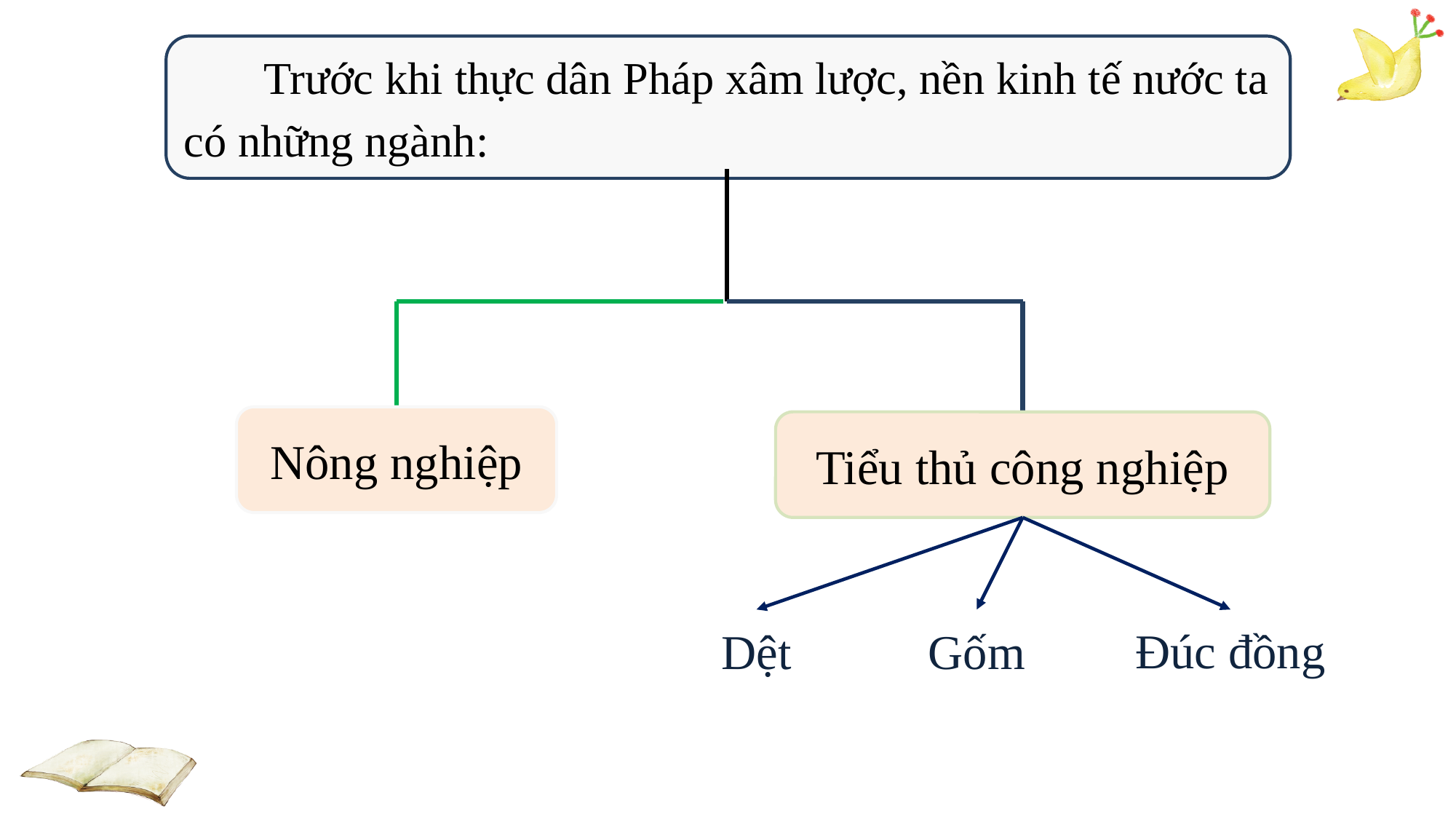

Trước khi thực dân Pháp xâm lược, nền kinh tế nước ta có những ngành:

Nông nghiệp
Tiểu thủ công nghiệp
Dệt
Gốm
Đúc đồng